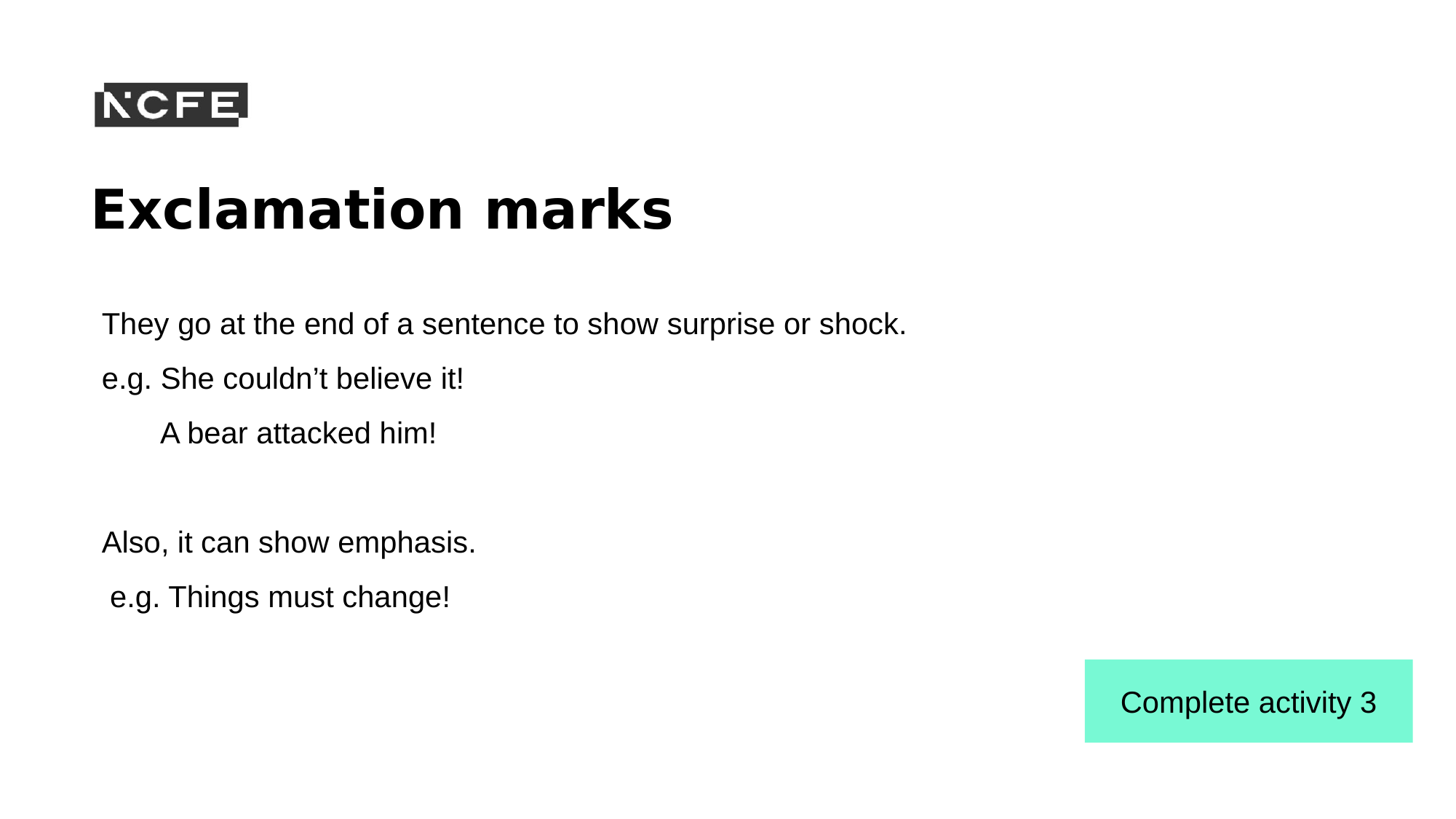

# Exclamation marks
They go at the end of a sentence to show surprise or shock.
e.g. She couldn’t believe it!
       A bear attacked him!

Also, it can show emphasis.
 e.g. Things must change!

Complete activity 3